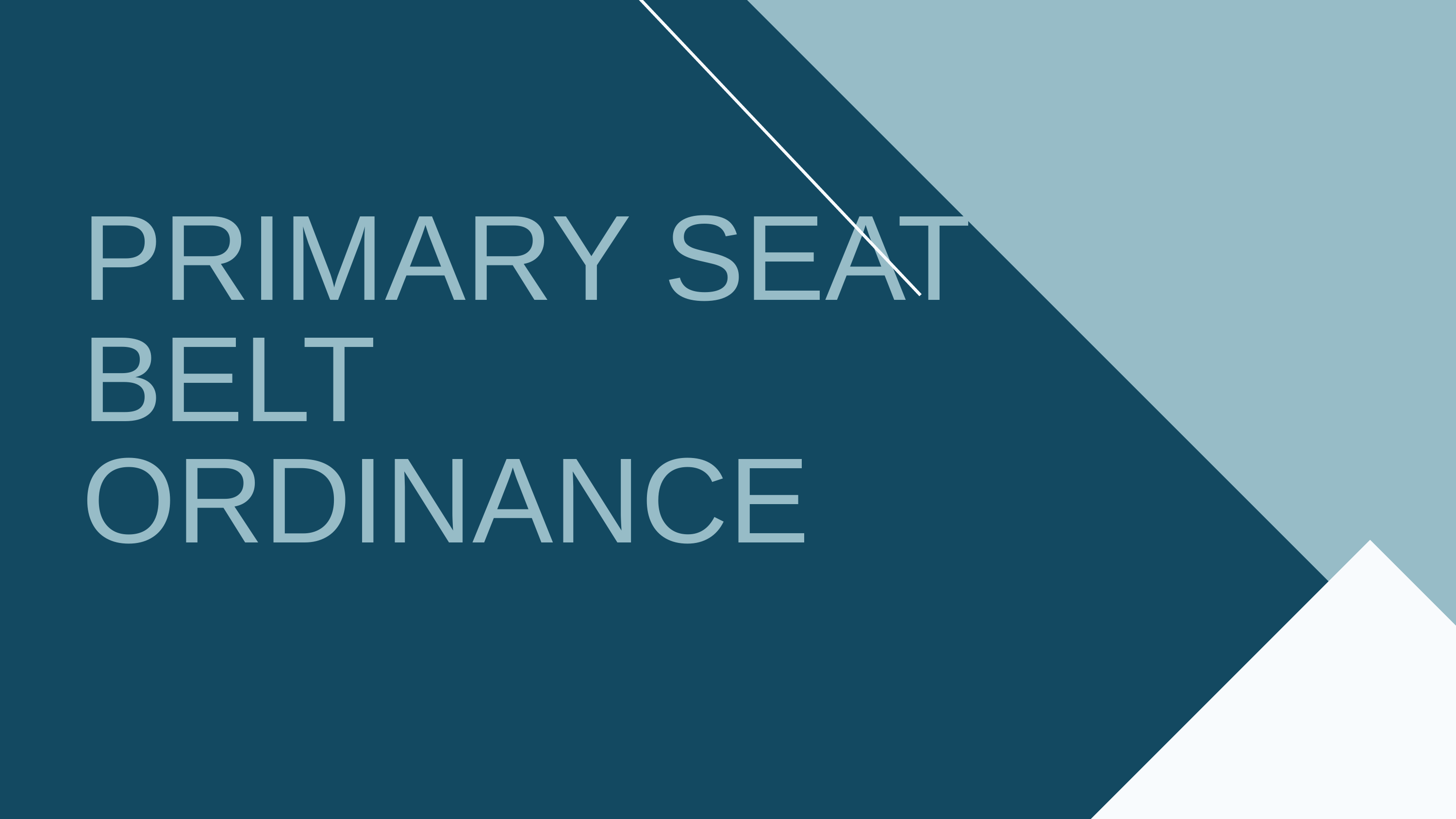

Primary Seat Belt Ordinance

PRIMARY SEAT BELT ORDINANCE